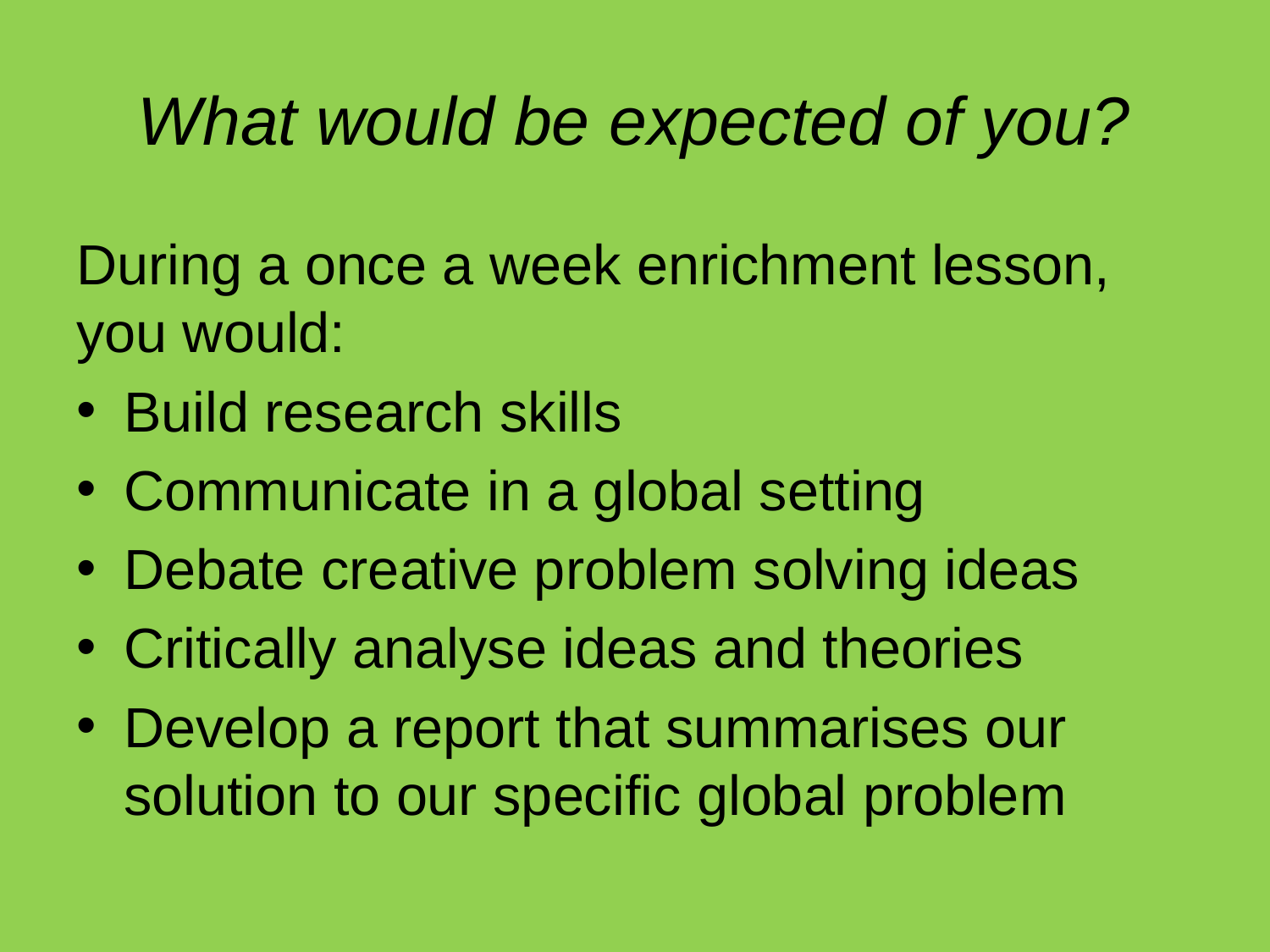

# What would be expected of you?
During a once a week enrichment lesson, you would:
Build research skills
Communicate in a global setting
Debate creative problem solving ideas
Critically analyse ideas and theories
Develop a report that summarises our solution to our specific global problem